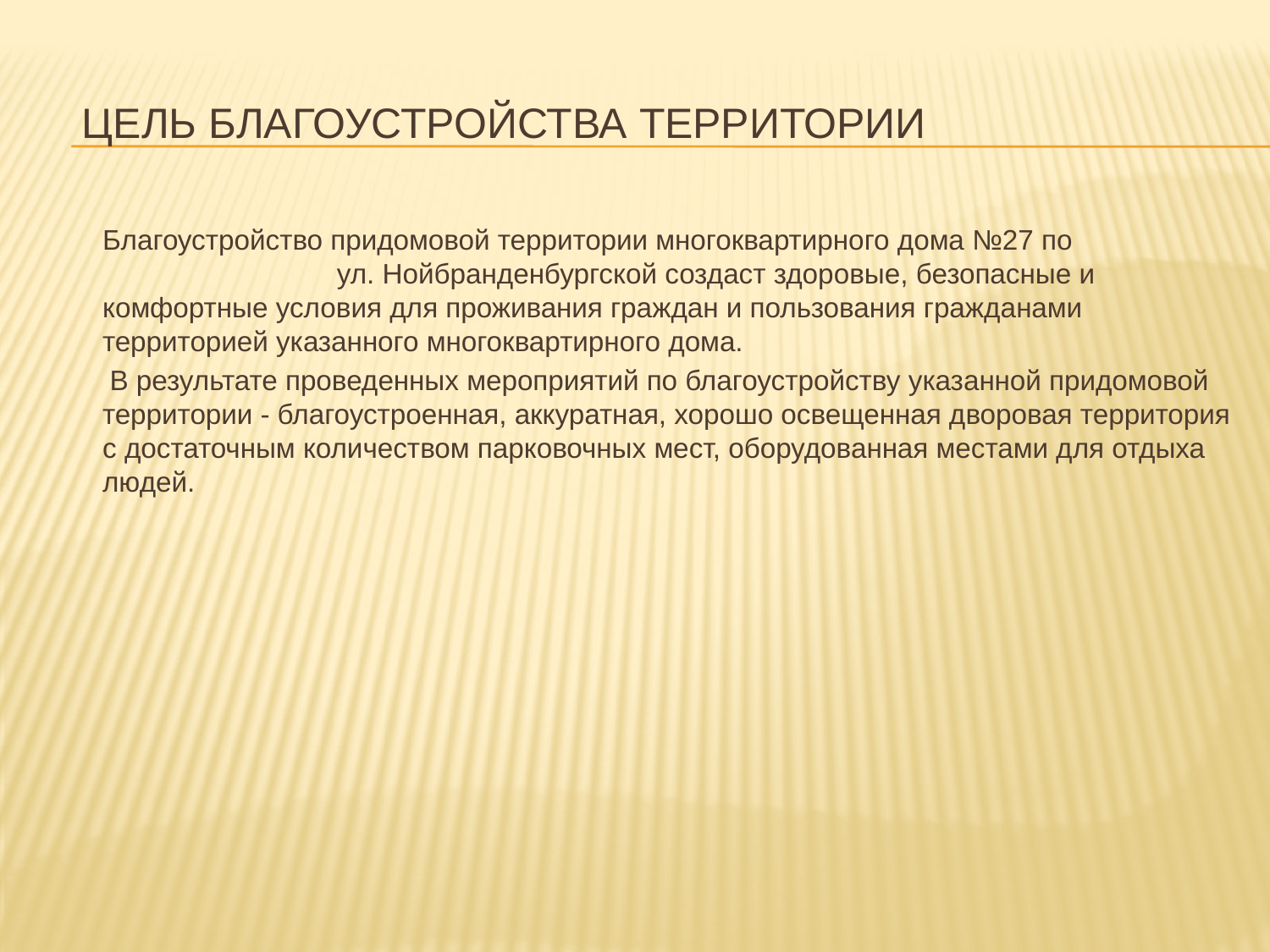

# Цель благоустройства территории
	Благоустройство придомовой территории многоквартирного дома №27 по                                                   ул. Нойбранденбургской создаст здоровые, безопасные и комфортные условия для проживания граждан и пользования гражданами территорией указанного многоквартирного дома.
       В результате проведенных мероприятий по благоустройству указанной придомовой территории - благоустроенная, аккуратная, хорошо освещенная дворовая территория с достаточным количеством парковочных мест, оборудованная местами для отдыха людей.